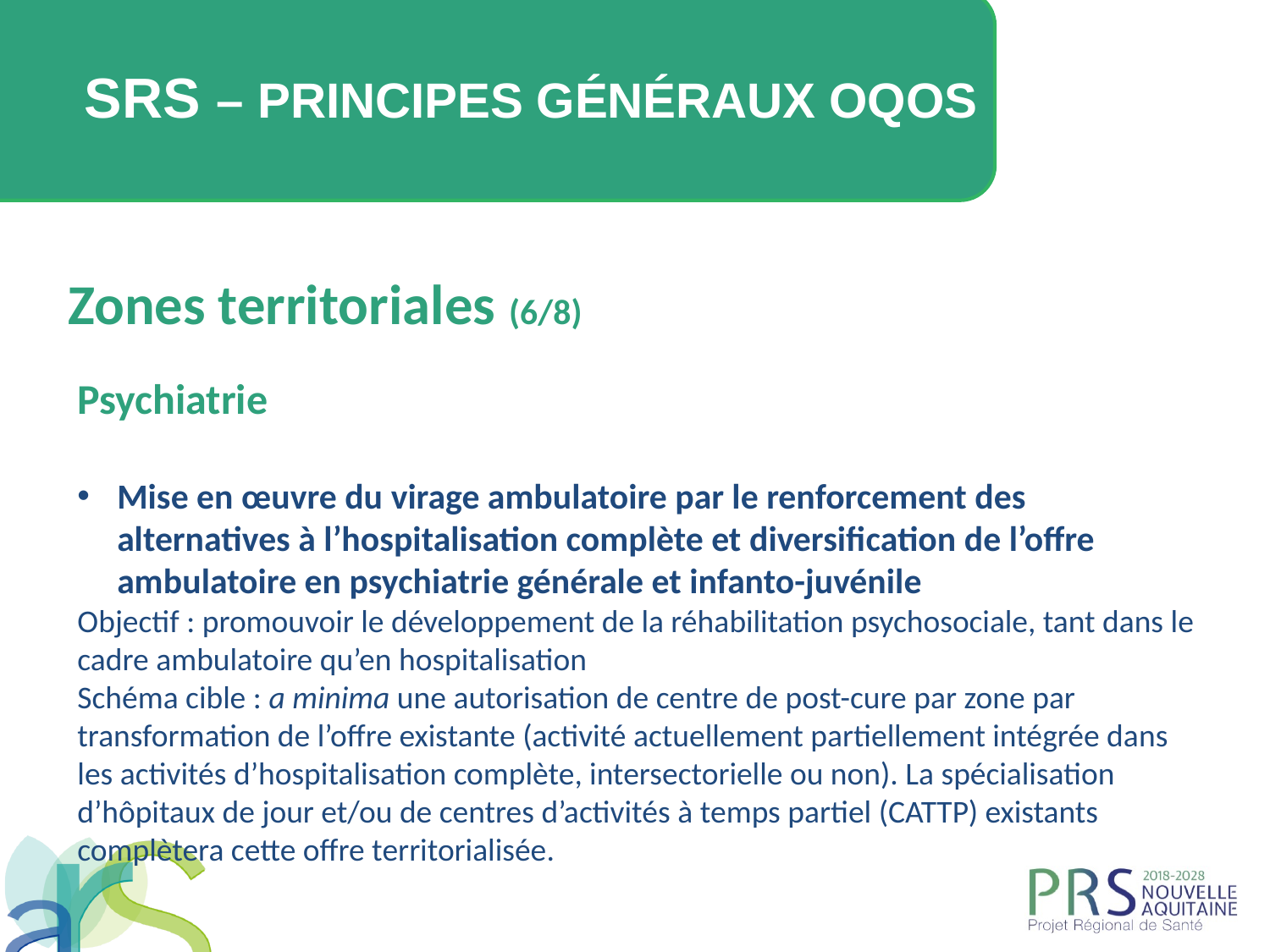

SRS – Principes généraux OQOS
Zones territoriales (6/8)

Psychiatrie

Mise en œuvre du virage ambulatoire par le renforcement des alternatives à l’hospitalisation complète et diversification de l’offre ambulatoire en psychiatrie générale et infanto-juvénile
Objectif : promouvoir le développement de la réhabilitation psychosociale, tant dans le cadre ambulatoire qu’en hospitalisation
Schéma cible : a minima une autorisation de centre de post-cure par zone par transformation de l’offre existante (activité actuellement partiellement intégrée dans les activités d’hospitalisation complète, intersectorielle ou non). La spécialisation d’hôpitaux de jour et/ou de centres d’activités à temps partiel (CATTP) existants complètera cette offre territorialisée.